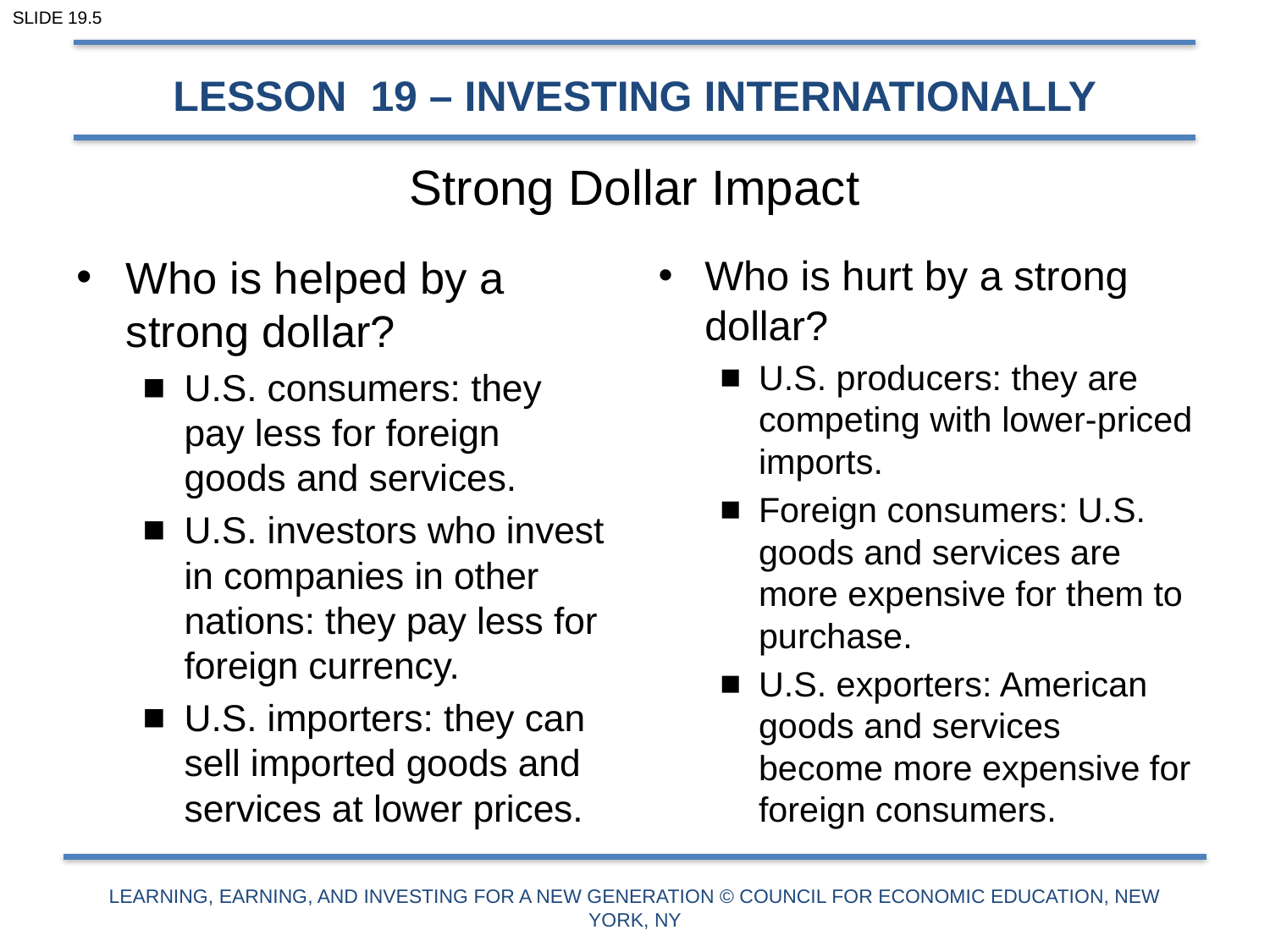

Slide 19.5
Lesson  19 – Investing Internationally
# Strong Dollar Impact
Who is helped by a strong dollar?
U.S. consumers: they pay less for foreign goods and services.
U.S. investors who invest in companies in other nations: they pay less for foreign currency.
U.S. importers: they can sell imported goods and services at lower prices.
Who is hurt by a strong dollar?
U.S. producers: they are competing with lower-priced imports.
Foreign consumers: U.S. goods and services are more expensive for them to purchase.
U.S. exporters: American goods and services become more expensive for foreign consumers.